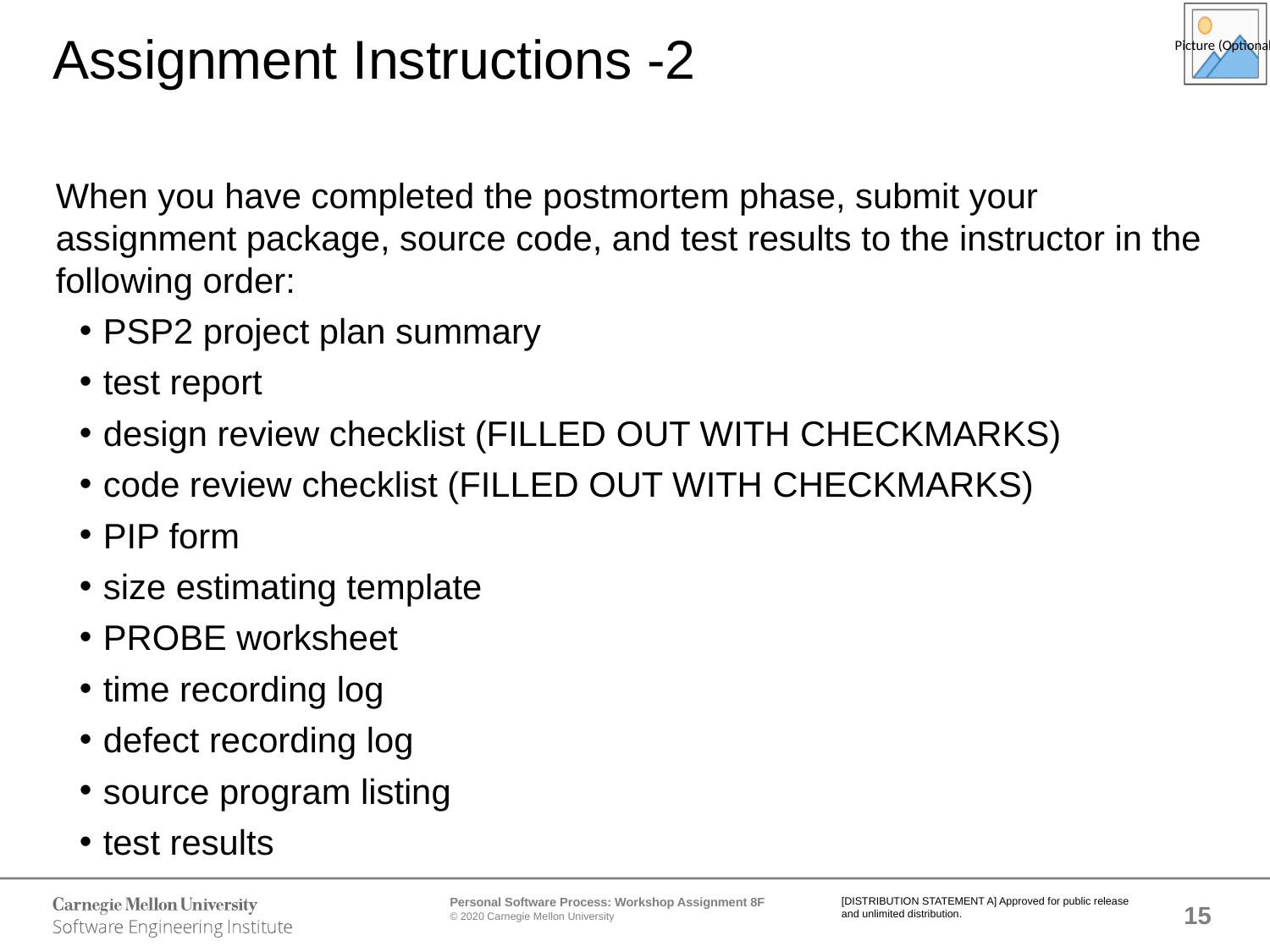

# Assignment Instructions -2
When you have completed the postmortem phase, submit your assignment package, source code, and test results to the instructor in the following order:
PSP2 project plan summary
test report
design review checklist (FILLED OUT WITH CHECKMARKS)
code review checklist (FILLED OUT WITH CHECKMARKS)
PIP form
size estimating template
PROBE worksheet
time recording log
defect recording log
source program listing
test results